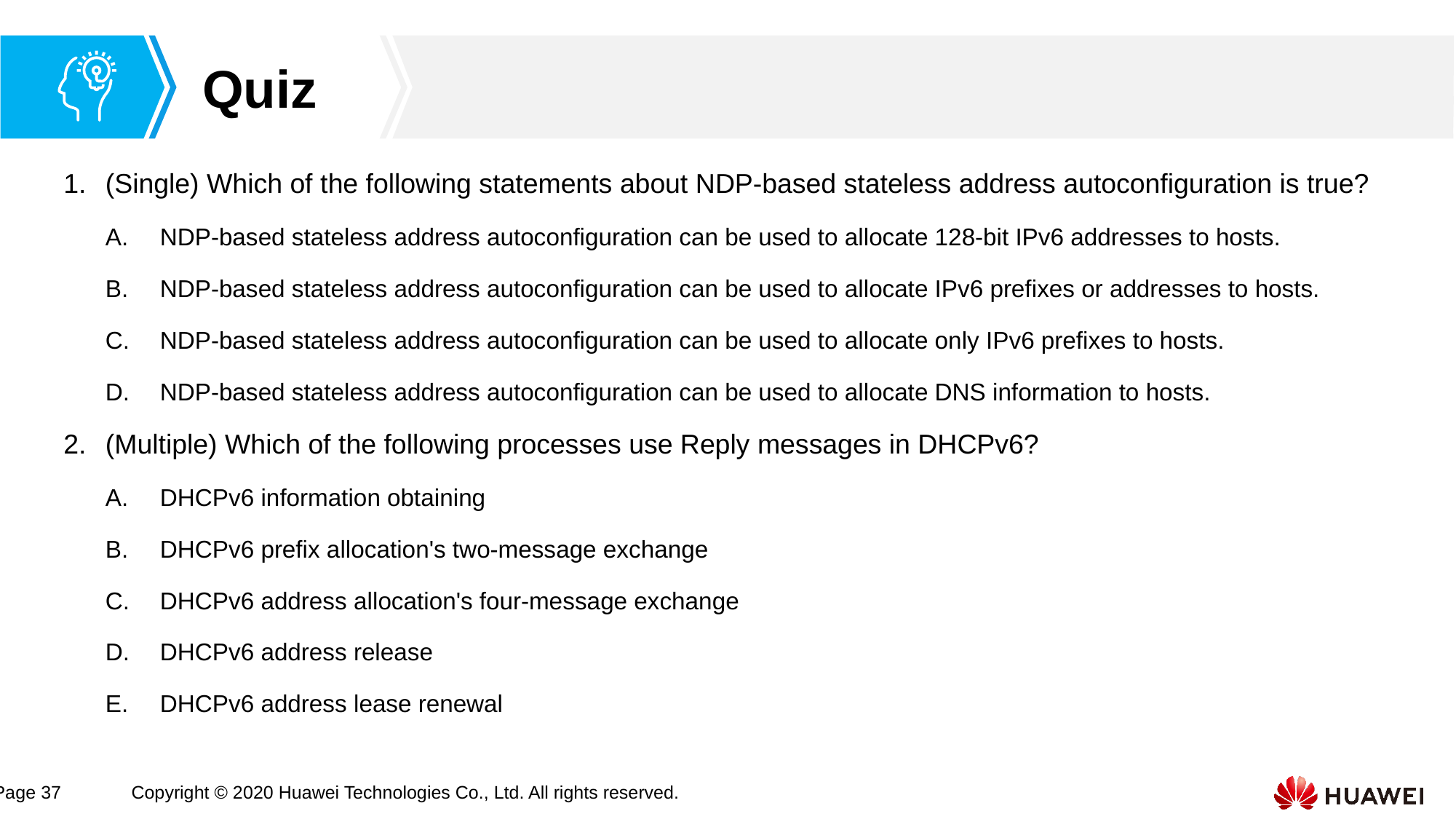

(Single) Which of the following statements about NDP-based stateless address autoconfiguration is true?
NDP-based stateless address autoconfiguration can be used to allocate 128-bit IPv6 addresses to hosts.
NDP-based stateless address autoconfiguration can be used to allocate IPv6 prefixes or addresses to hosts.
NDP-based stateless address autoconfiguration can be used to allocate only IPv6 prefixes to hosts.
NDP-based stateless address autoconfiguration can be used to allocate DNS information to hosts.
(Multiple) Which of the following processes use Reply messages in DHCPv6?
DHCPv6 information obtaining
DHCPv6 prefix allocation's two-message exchange
DHCPv6 address allocation's four-message exchange
DHCPv6 address release
DHCPv6 address lease renewal